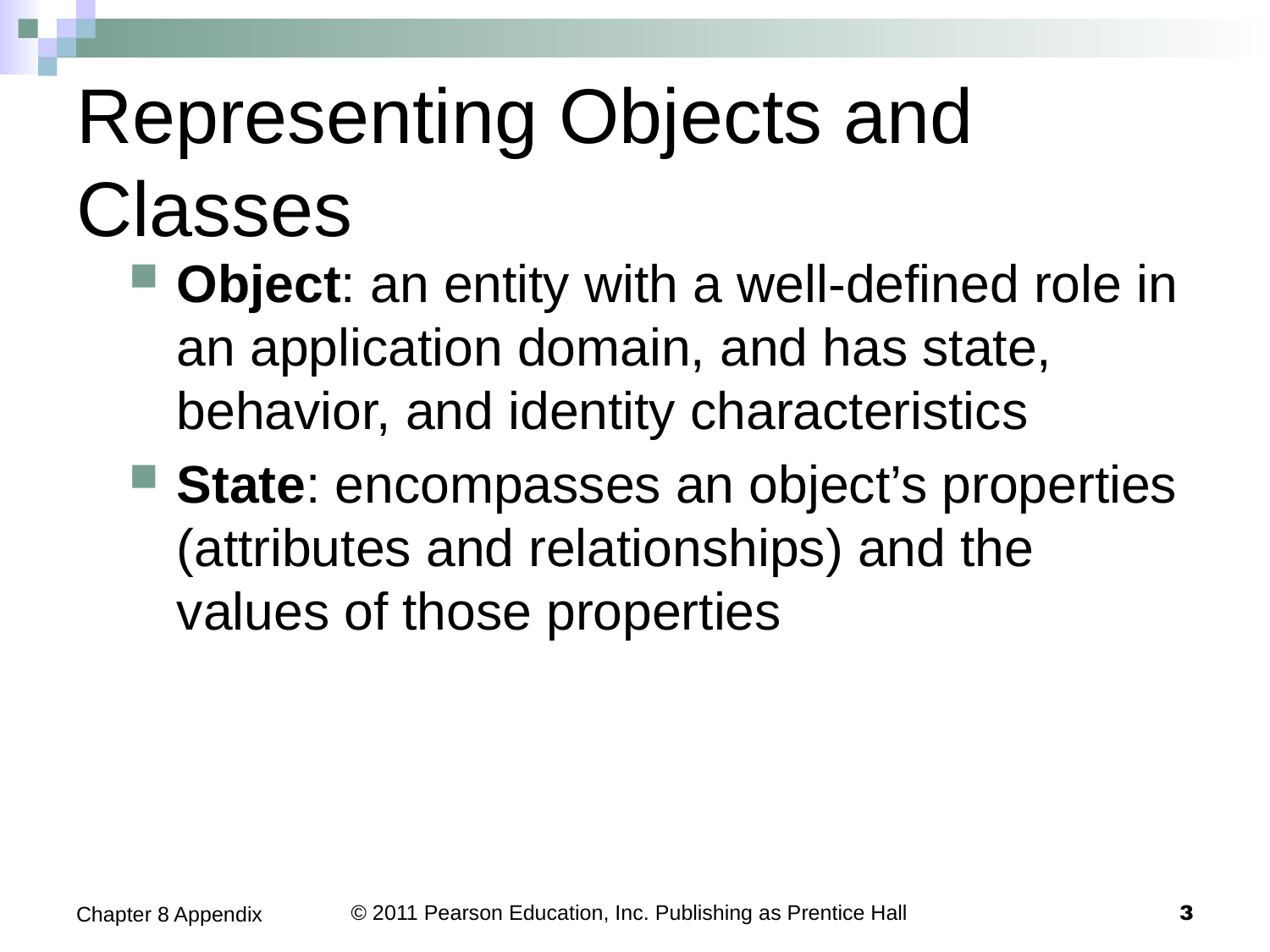

# Representing Objects and Classes
Object: an entity with a well-defined role in an application domain, and has state, behavior, and identity characteristics
State: encompasses an object’s properties (attributes and relationships) and the values of those properties
Chapter 8 Appendix
© 2011 Pearson Education, Inc. Publishing as Prentice Hall
3